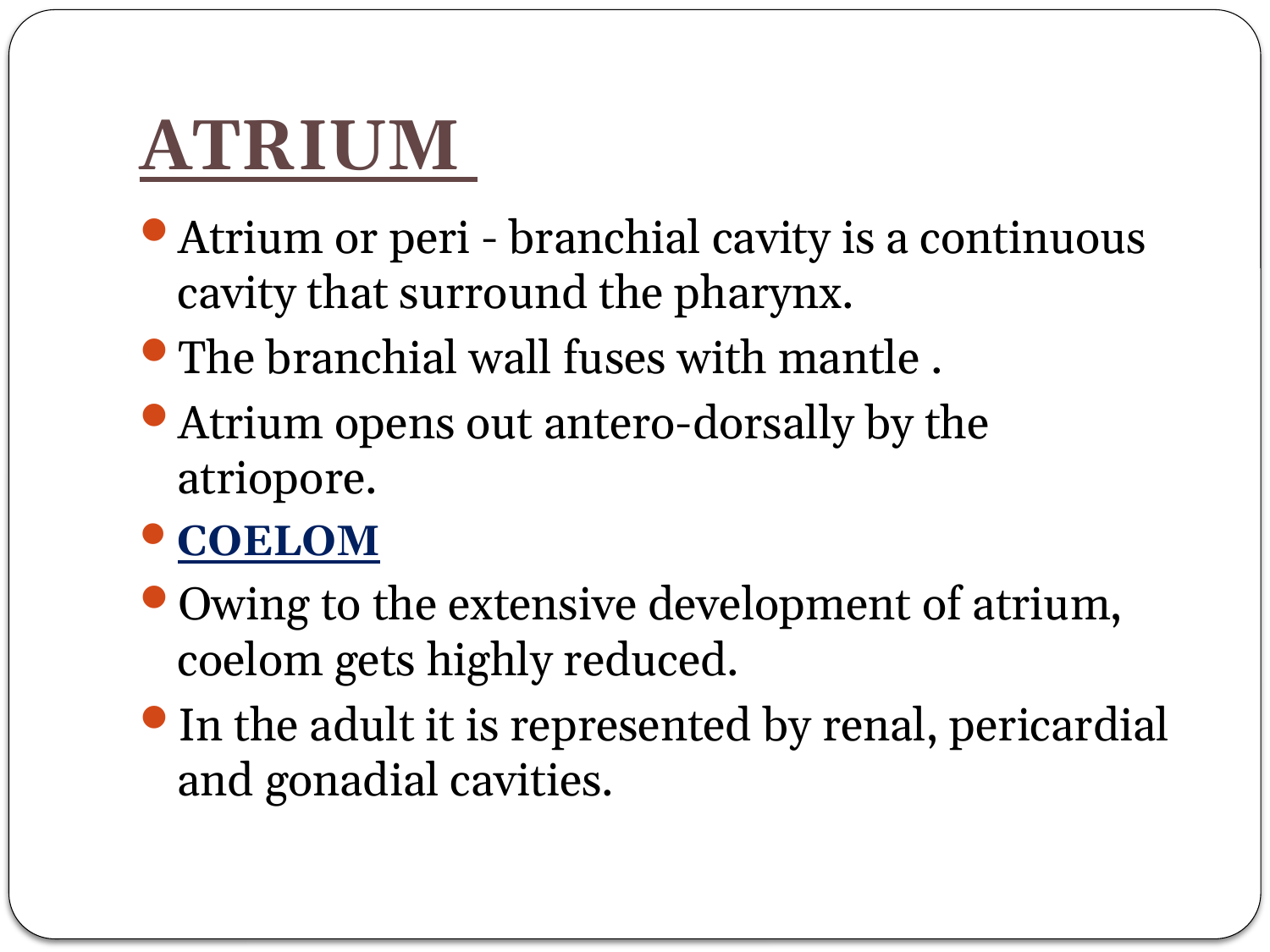

# ATRIUM
Atrium or peri - branchial cavity is a continuous  cavity that surround the pharynx.
The branchial wall fuses with mantle .
Atrium opens out antero-dorsally by the atriopore.
COELOM
Owing to the extensive development of atrium, coelom gets highly reduced.
In the adult it is represented by renal, pericardial and gonadial cavities.